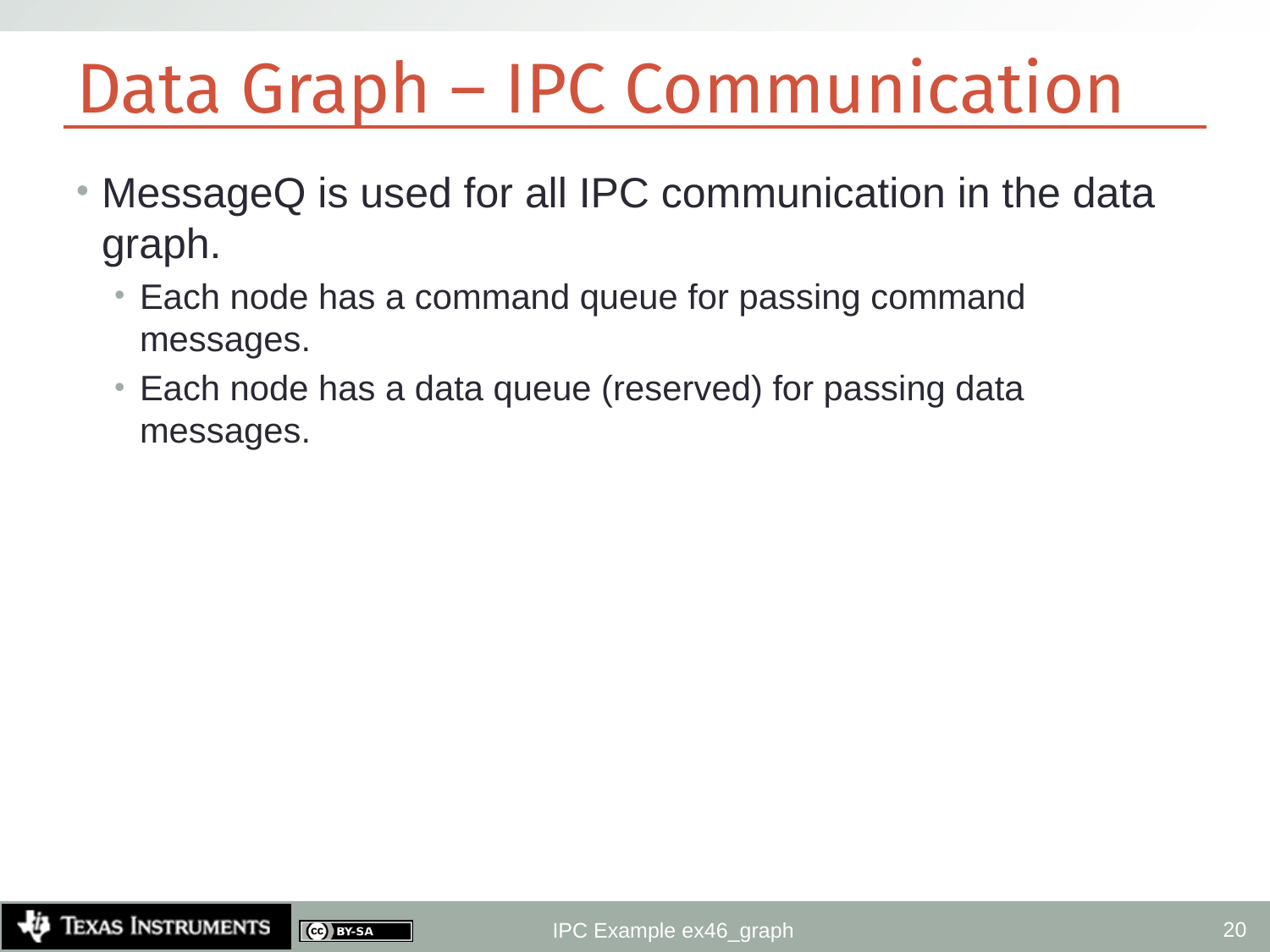

# Data Graph – IPC Communication
MessageQ is used for all IPC communication in the data graph.
Each node has a command queue for passing command messages.
Each node has a data queue (reserved) for passing data messages.
20
IPC Example ex46_graph